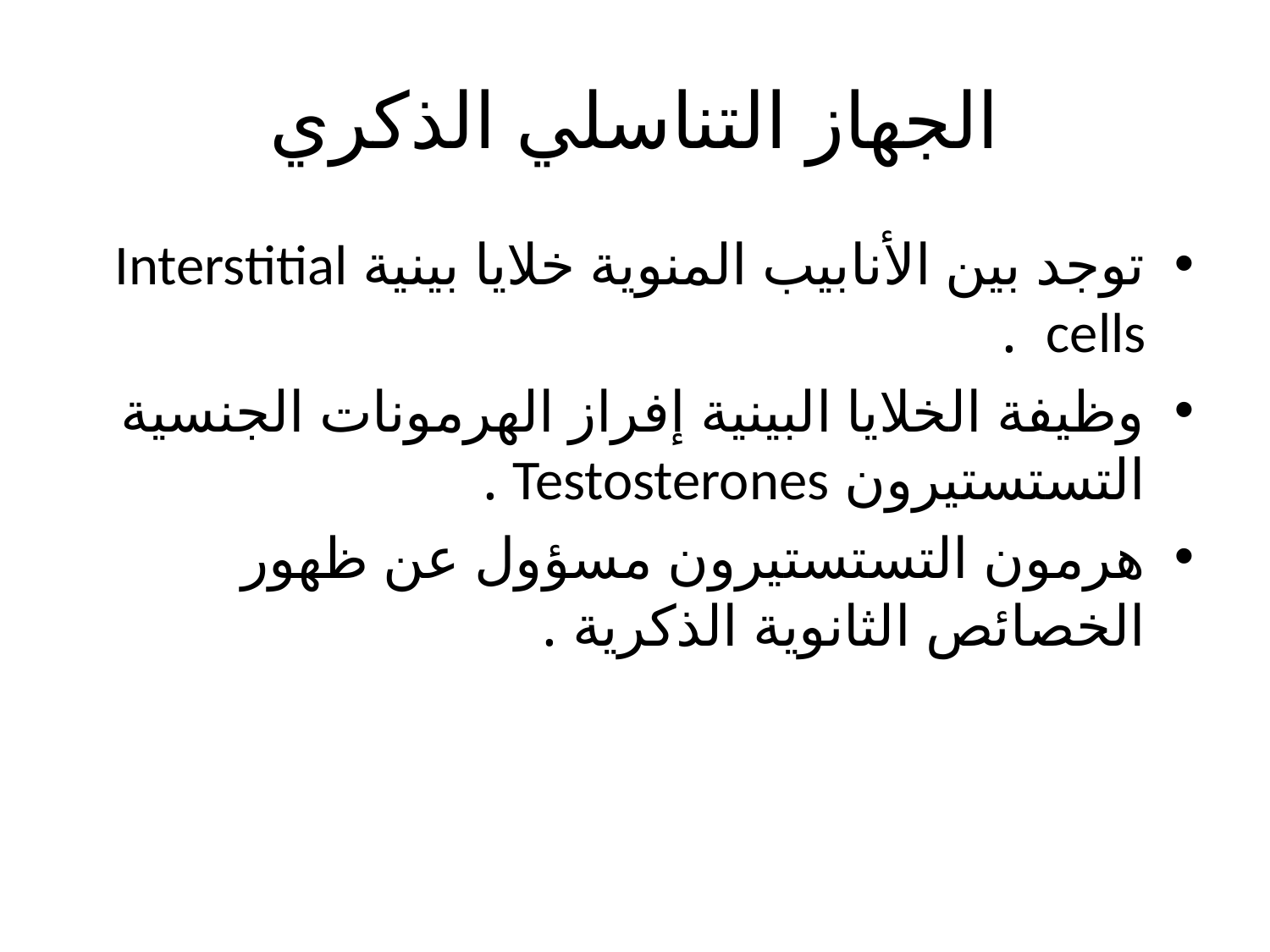

# الجهاز التناسلي الذكري
توجد بين الأنابيب المنوية خلايا بينية Interstitial cells  .
وظيفة الخلايا البينية إفراز الهرمونات الجنسية التستستيرون Testosterones .
هرمون التستستيرون مسؤول عن ظهور الخصائص الثانوية الذكرية .